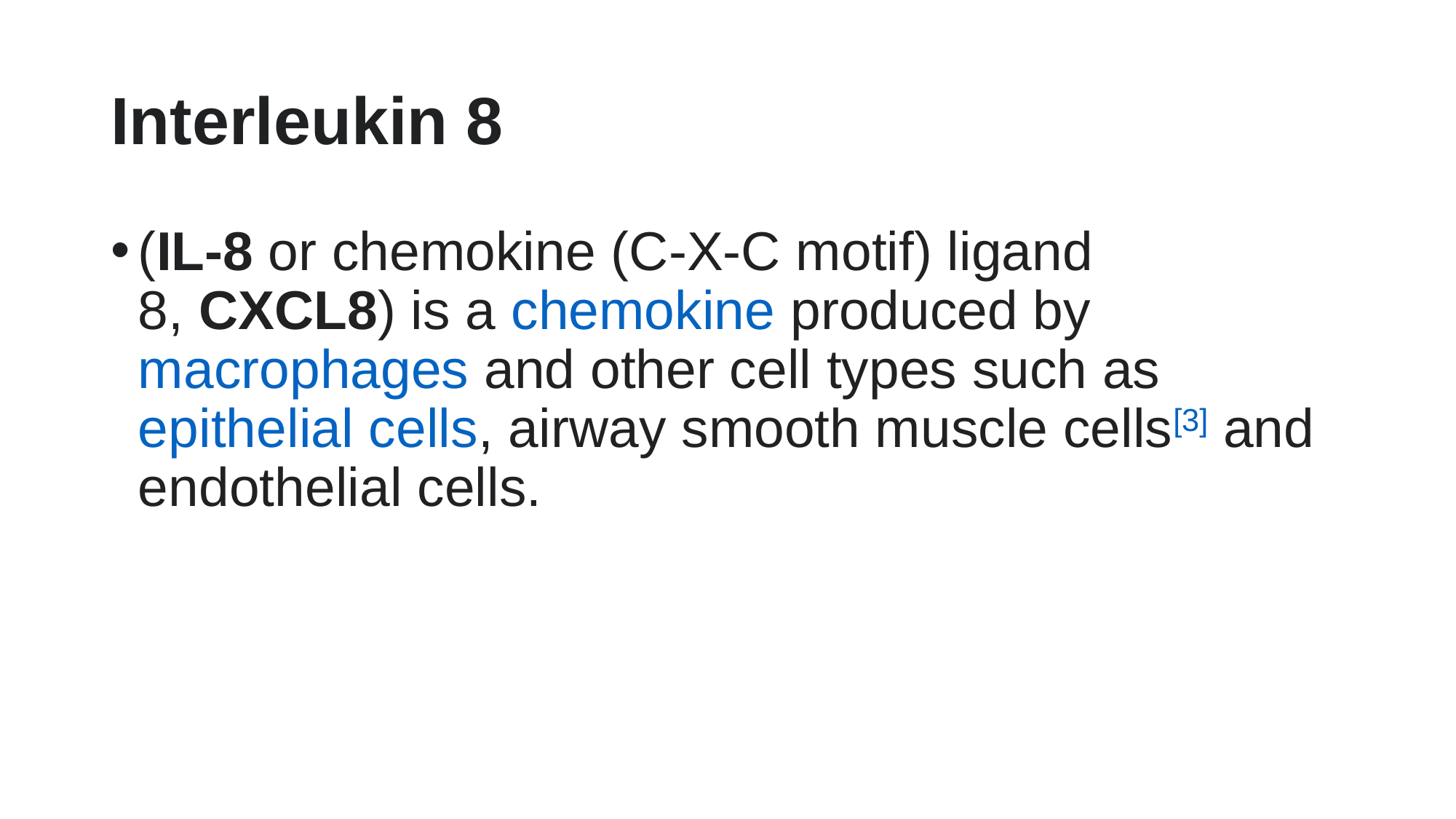

# Interleukin 8
(IL-8 or chemokine (C-X-C motif) ligand 8, CXCL8) is a chemokine produced by macrophages and other cell types such as epithelial cells, airway smooth muscle cells[3] and endothelial cells.